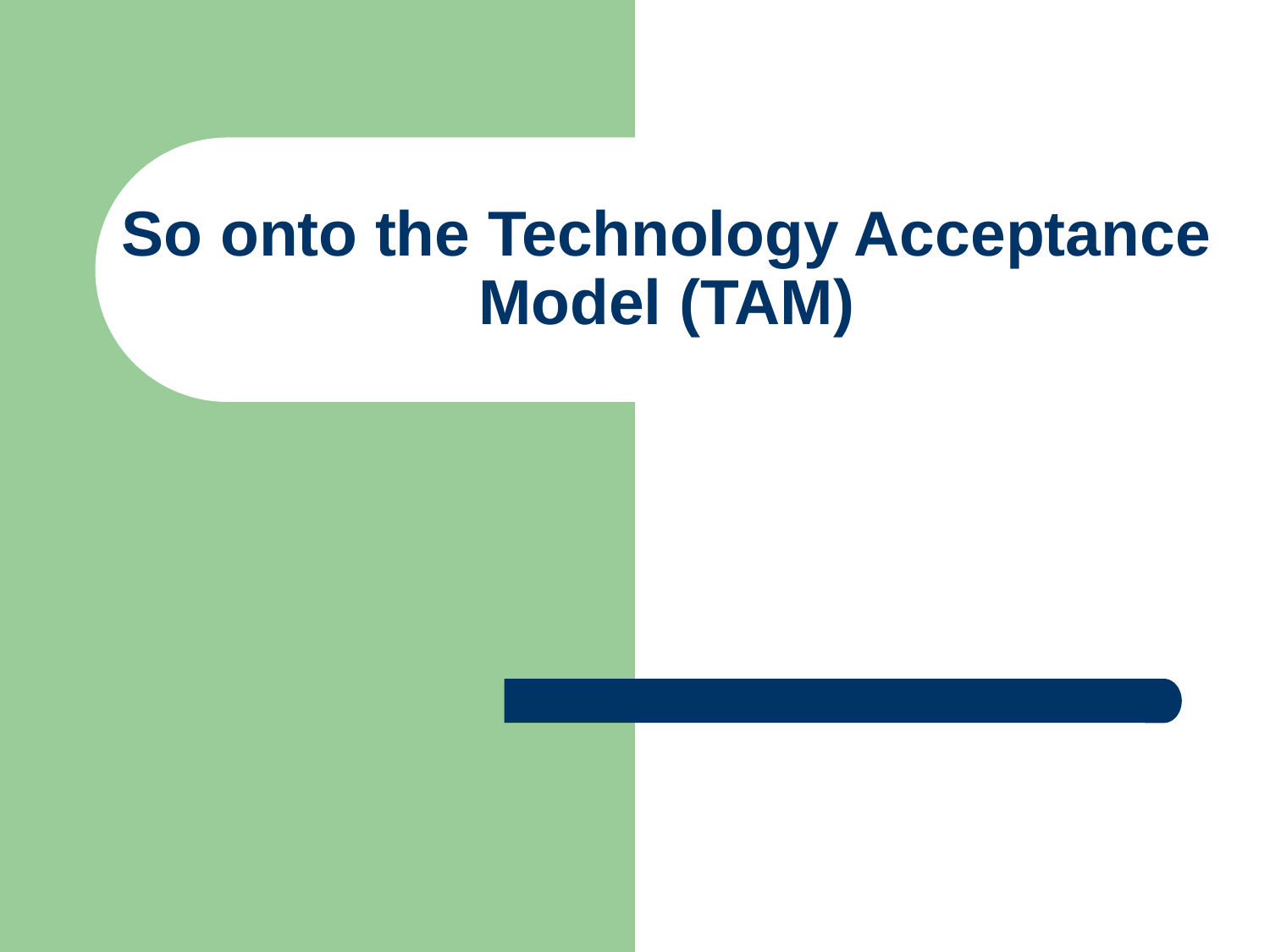

# So onto the Technology Acceptance Model (TAM)